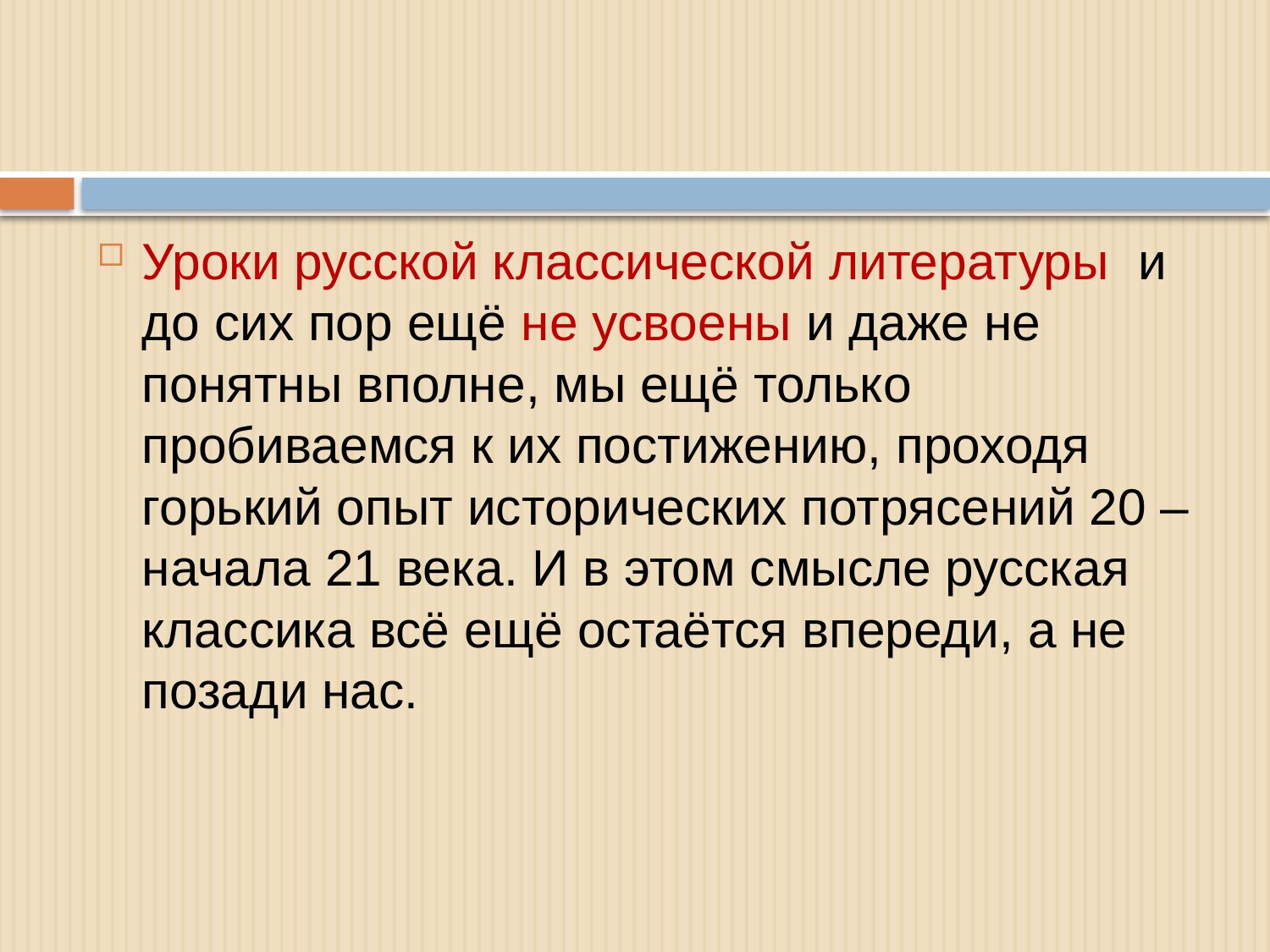

#
Уроки русской классической литературы  и до сих пор ещё не усвоены и даже не понятны вполне, мы ещё только пробиваемся к их постижению, проходя горький опыт исторических потрясений 20 – начала 21 века. И в этом смысле русская классика всё ещё остаётся впереди, а не позади нас.